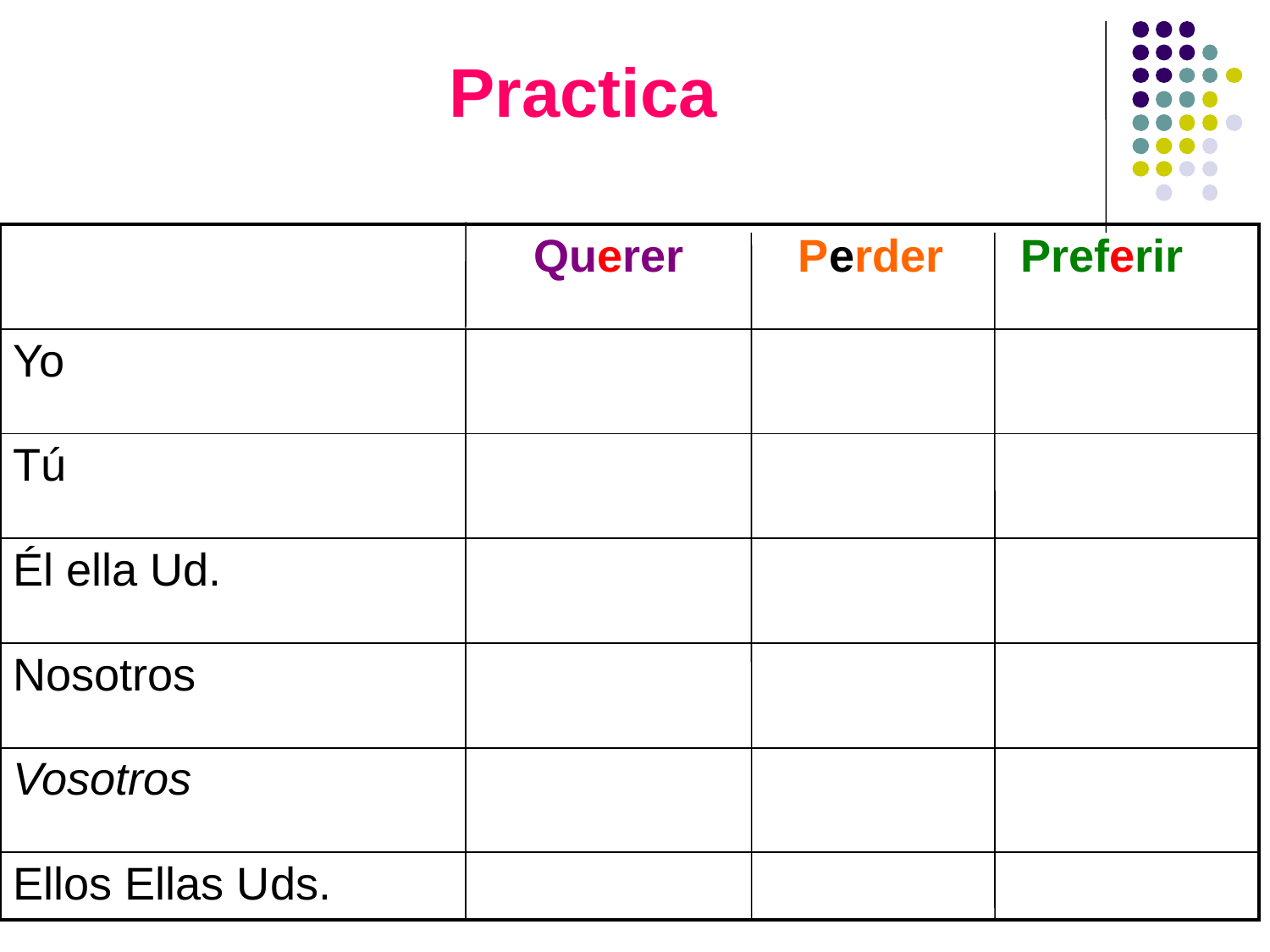

Practica

| Querer Perder Preferir |  |
| --- | --- |
| Yo |  |
| Tú |  |
| Él ella Ud. |  |
| Nosotros |  |
| Vosotros |  |
| Ellos Ellas Uds. |  |